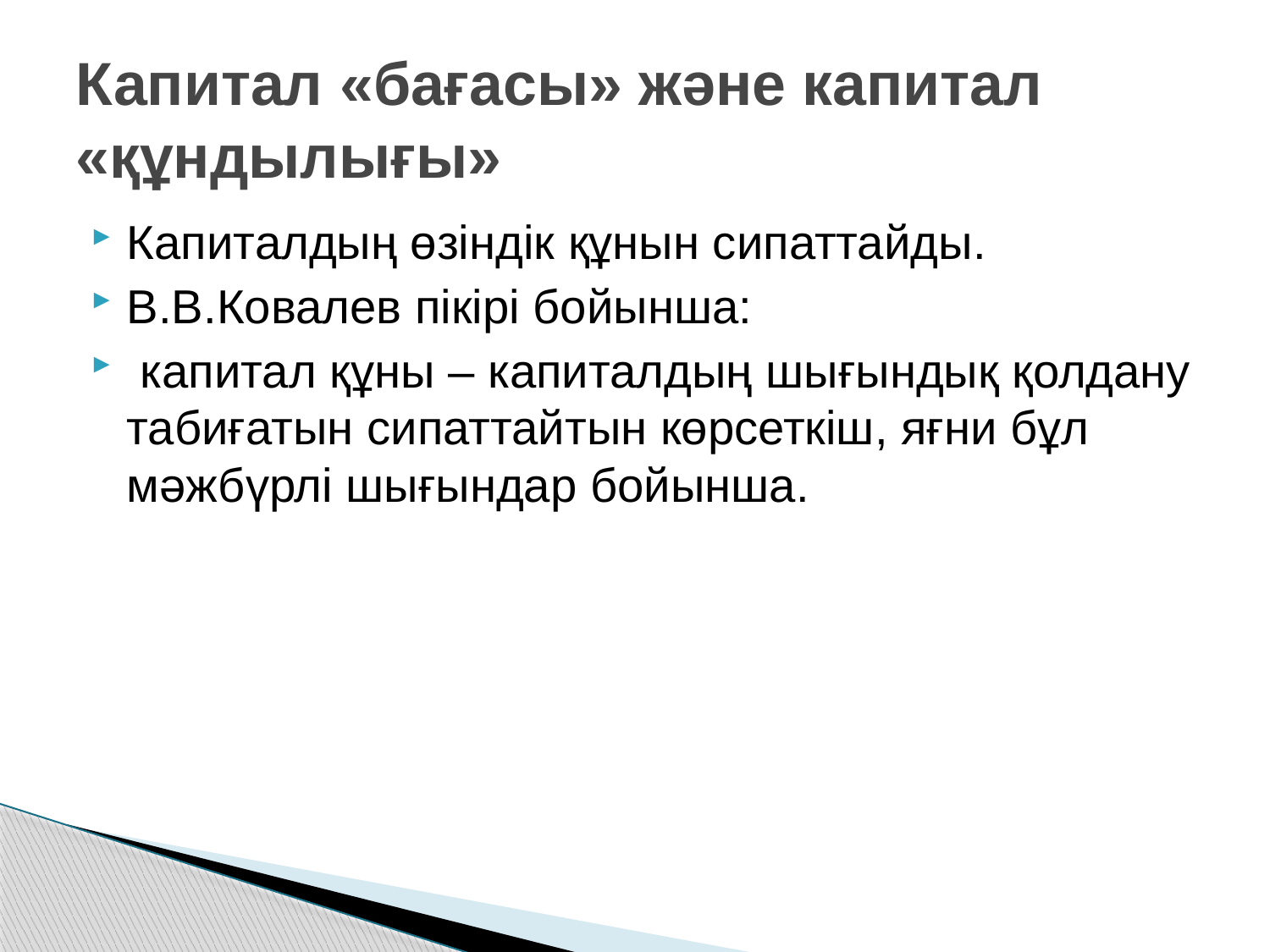

# Капитал «бағасы» және капитал «құндылығы»
Капиталдың өзіндік құнын сипаттайды.
В.В.Ковалев пікірі бойынша:
 капитал құны – капиталдың шығындық қолдану табиғатын сипаттайтын көрсеткіш, яғни бұл мәжбүрлі шығындар бойынша.